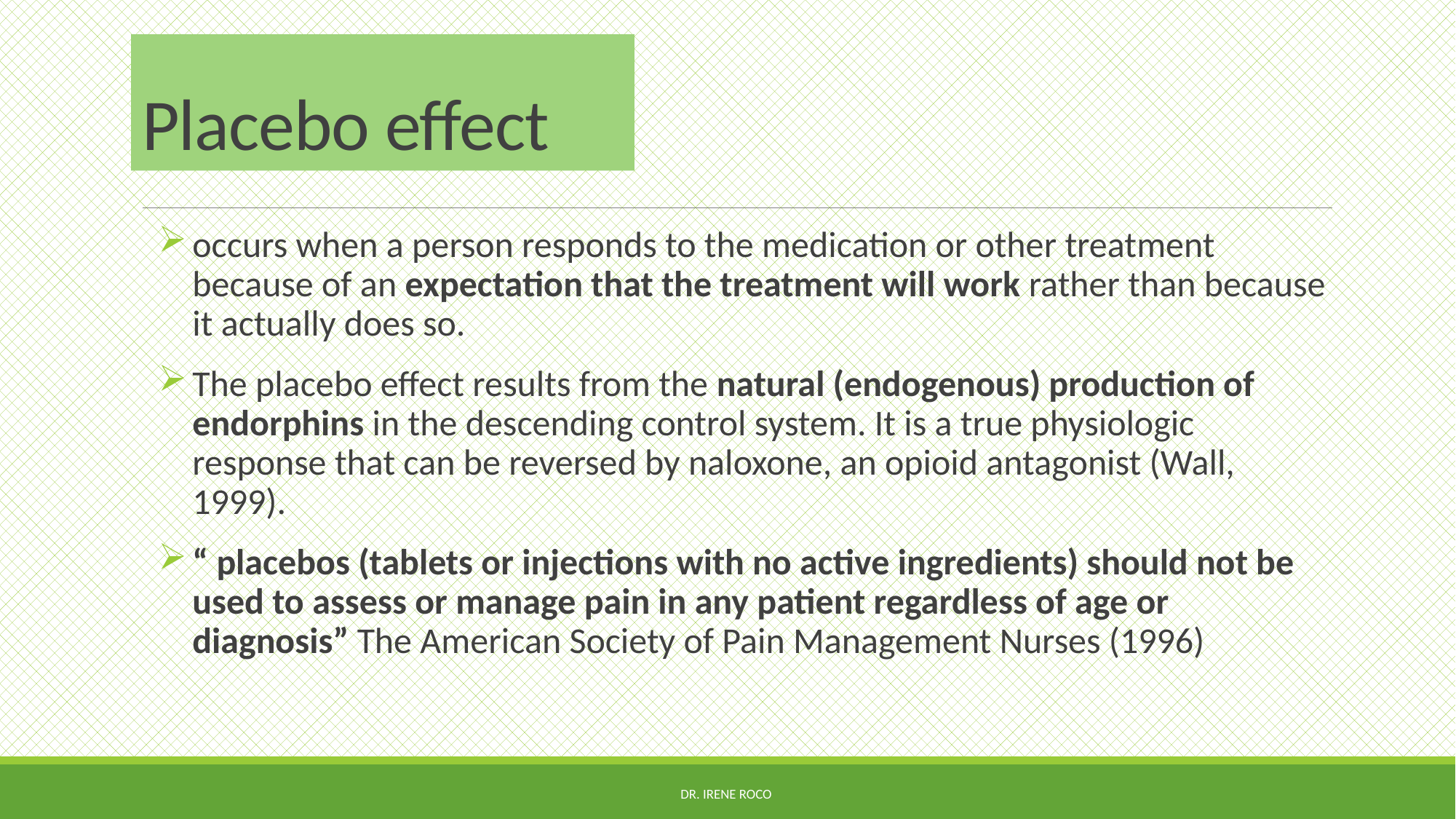

# Placebo effect
occurs when a person responds to the medication or other treatment because of an expectation that the treatment will work rather than because it actually does so.
The placebo effect results from the natural (endogenous) production of endorphins in the descending control system. It is a true physiologic response that can be reversed by naloxone, an opioid antagonist (Wall, 1999).
“ placebos (tablets or injections with no active ingredients) should not be used to assess or manage pain in any patient regardless of age or diagnosis” The American Society of Pain Management Nurses (1996)
Dr. Irene Roco